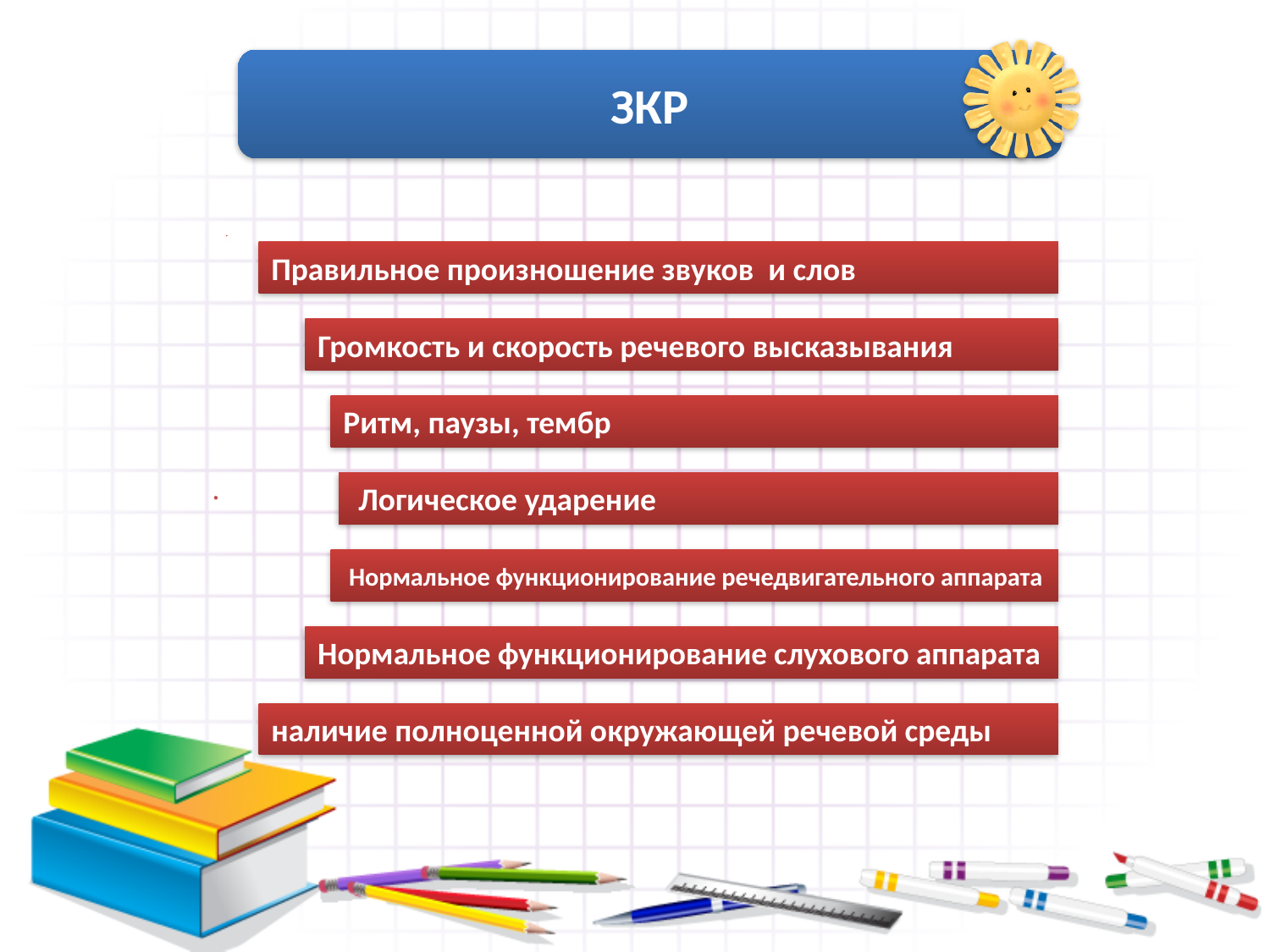

ЗКР
Правильное произношение звуков  и слов
Громкость и скорость речевого высказывания
Ритм, паузы, тембр
 Нормальное функционирование речедвигательного аппарата
 Логическое ударение
Нормальное функционирование слухового аппарата
наличие полноценной окружающей речевой среды